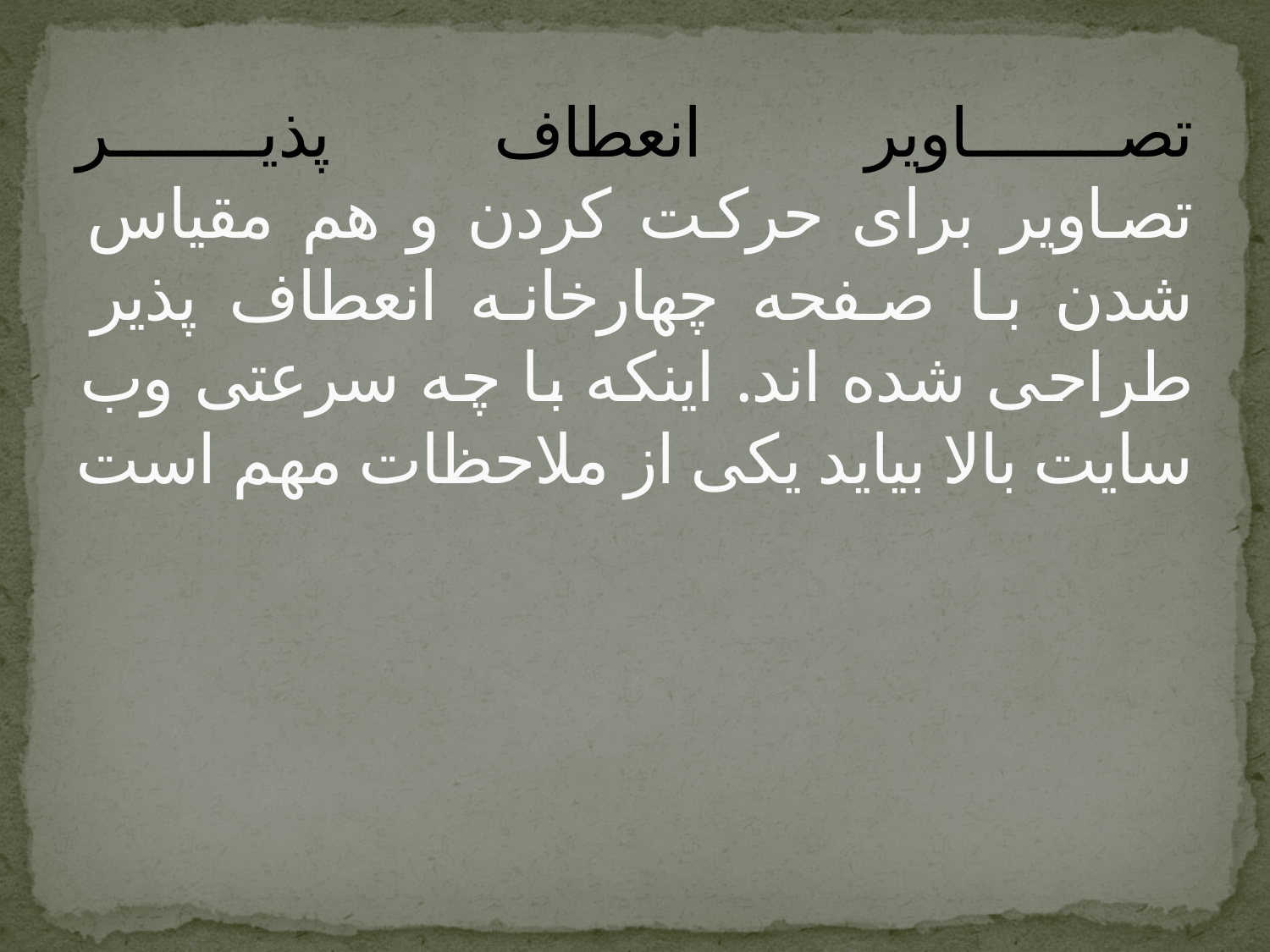

# تصاویر انعطاف پذیر تصاویر برای حرکت کردن و هم مقیاس شدن با صفحه چهارخانه انعطاف پذیر طراحی شده اند. اینکه با چه سرعتی وب سایت بالا بیاید یکی از ملاحظات مهم است